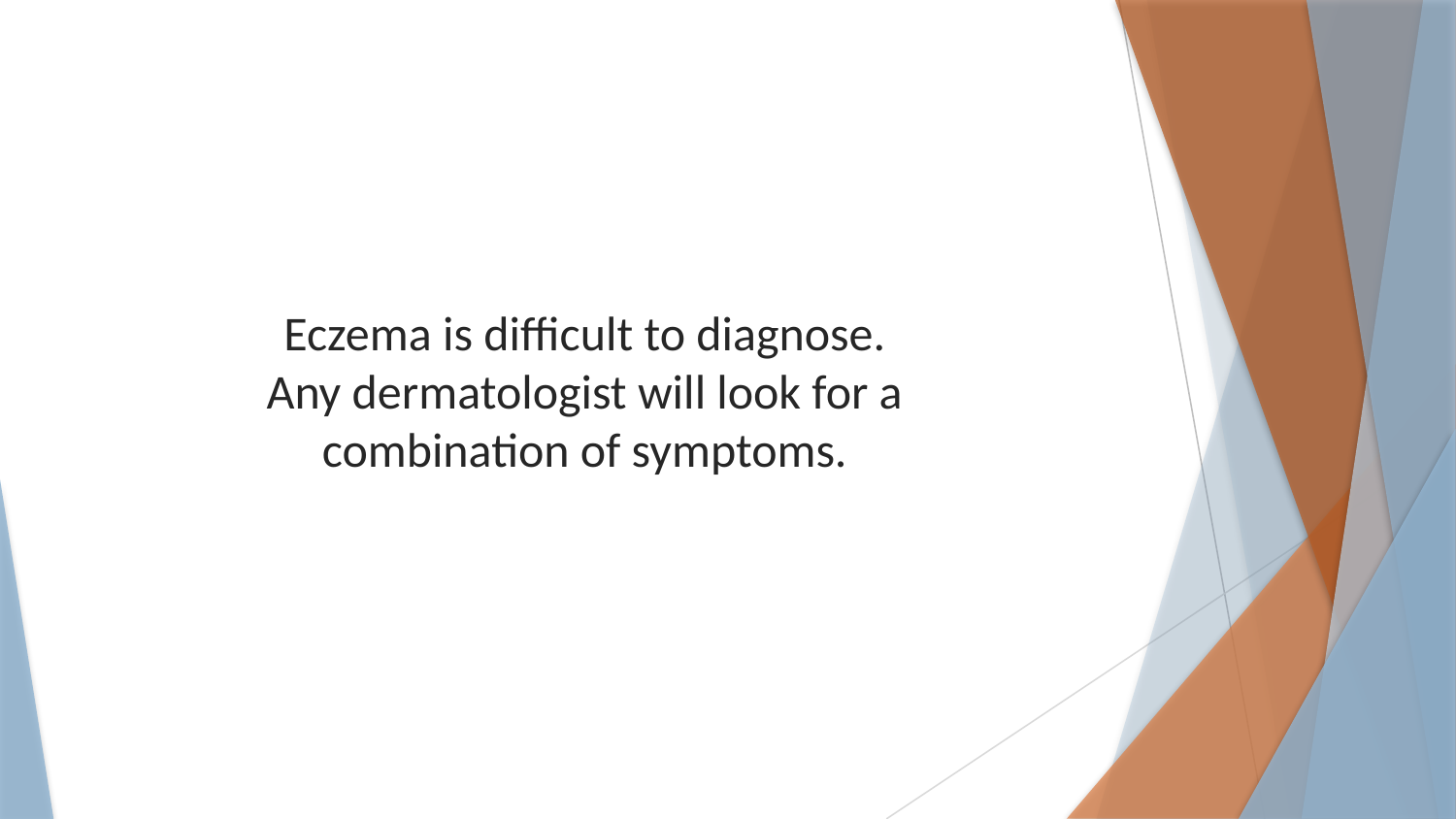

Eczema is difficult to diagnose. Any dermatologist will look for a combination of symptoms.